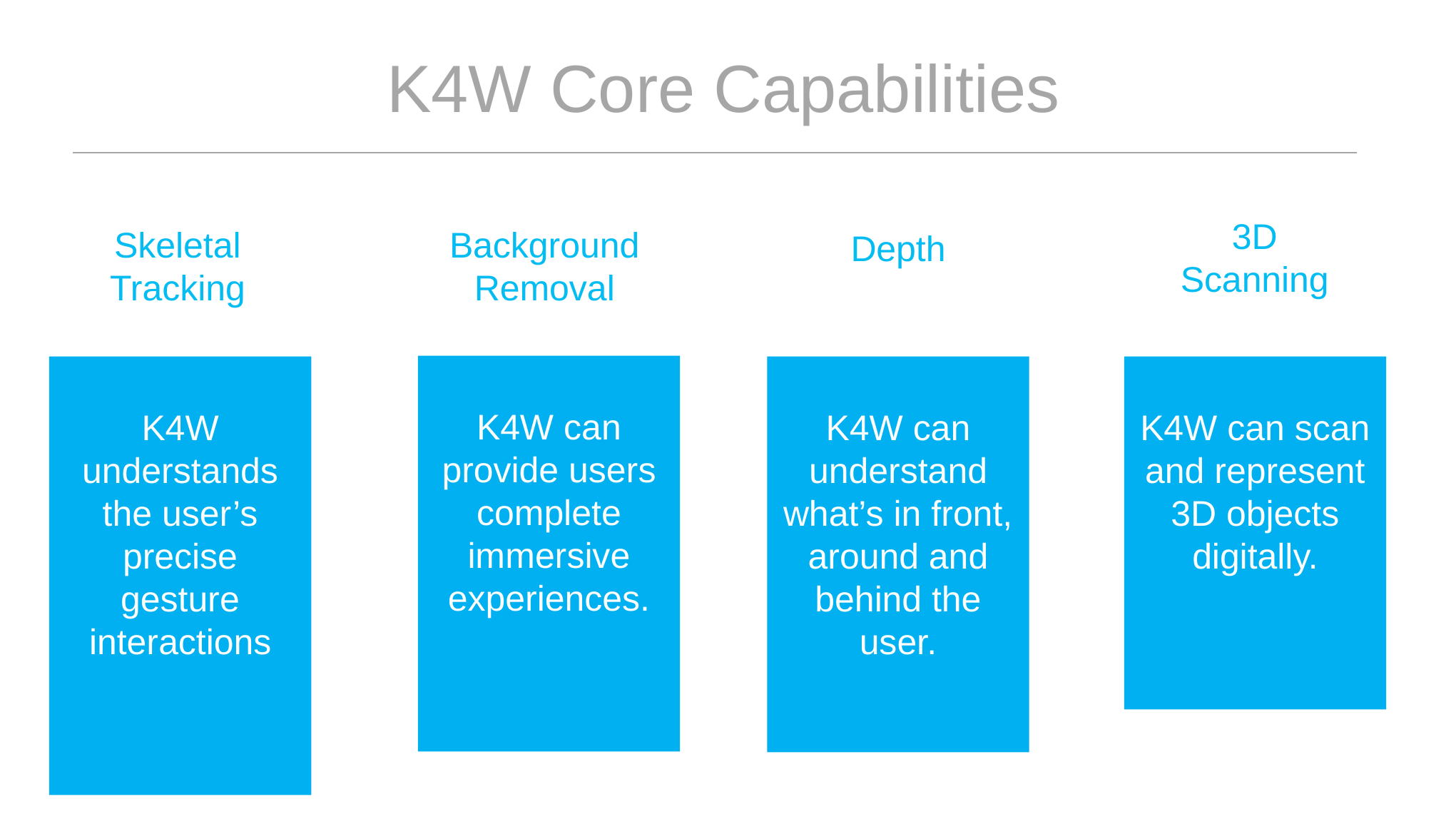

K4W Core Capabilities
3D Scanning
Background Removal
Skeletal Tracking
Depth

K4W can provide users complete immersive experiences.

K4W understands the user’s precise gesture interactions

K4W can understand what’s in front, around and behind the user.

K4W can scan and represent 3D objects digitally.